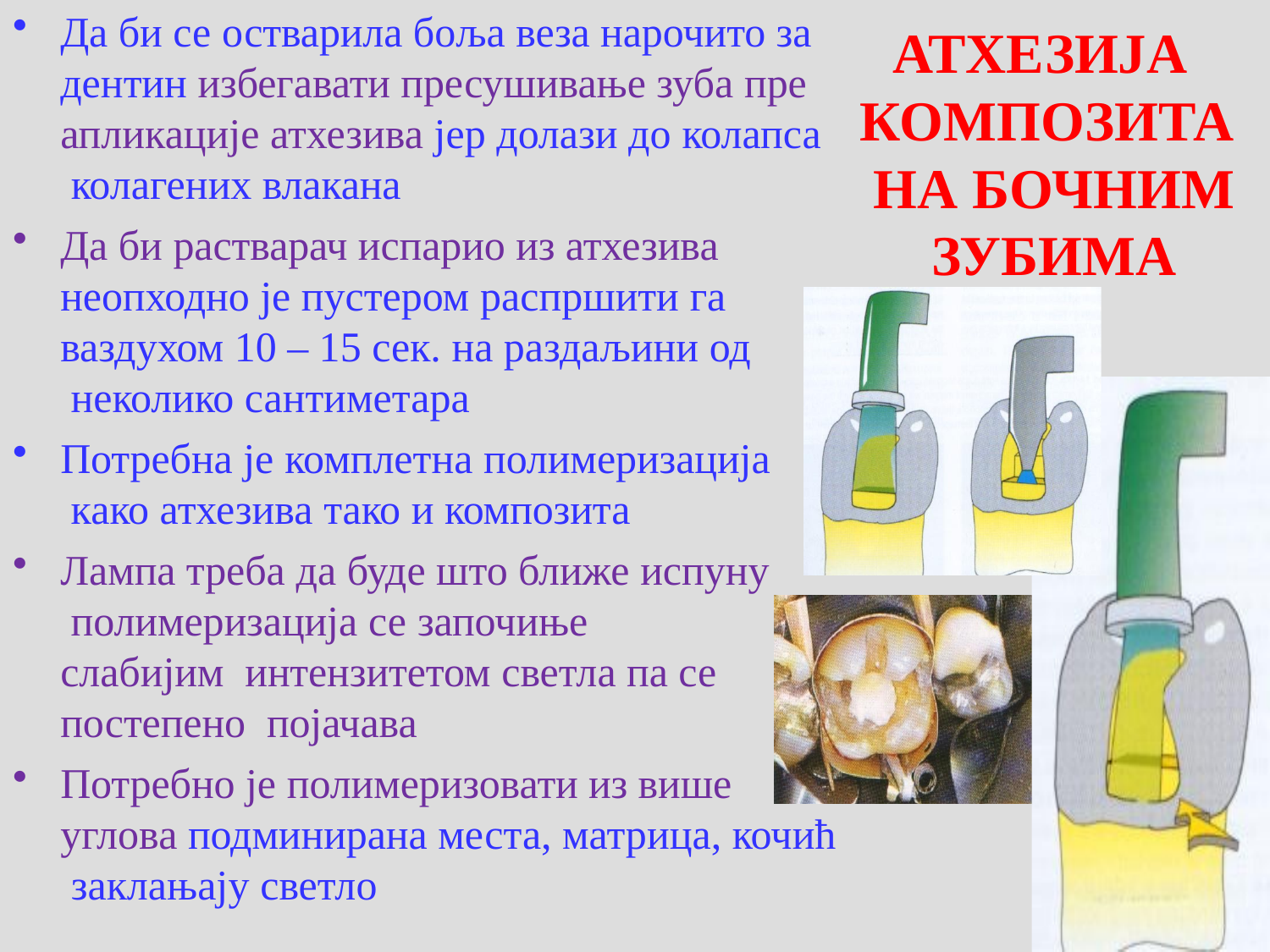

Да би се остварила боља веза нарочито за  дентин избегавати пресушивање зуба пре  апликације атхезива јер долази до колапса  колагених влакана
Да би растварач испарио из атхезива  неопходно је пустером распршити га  ваздухом 10 – 15 сек. на раздаљини од  неколико сантиметара
Потребна је комплетна полимеризација  како атхезива тако и композита
Лампа треба да буде што ближе испуну  полимеризација се започиње	слабијим  интензитетом светла па се постепено  појачава
Потребно је полимеризовати из више  углова подминирана места, матрица, кочић  заклањају светло
# АТХЕЗИЈА  КОМПОЗИТА  НА БОЧНИМ  ЗУБИМА